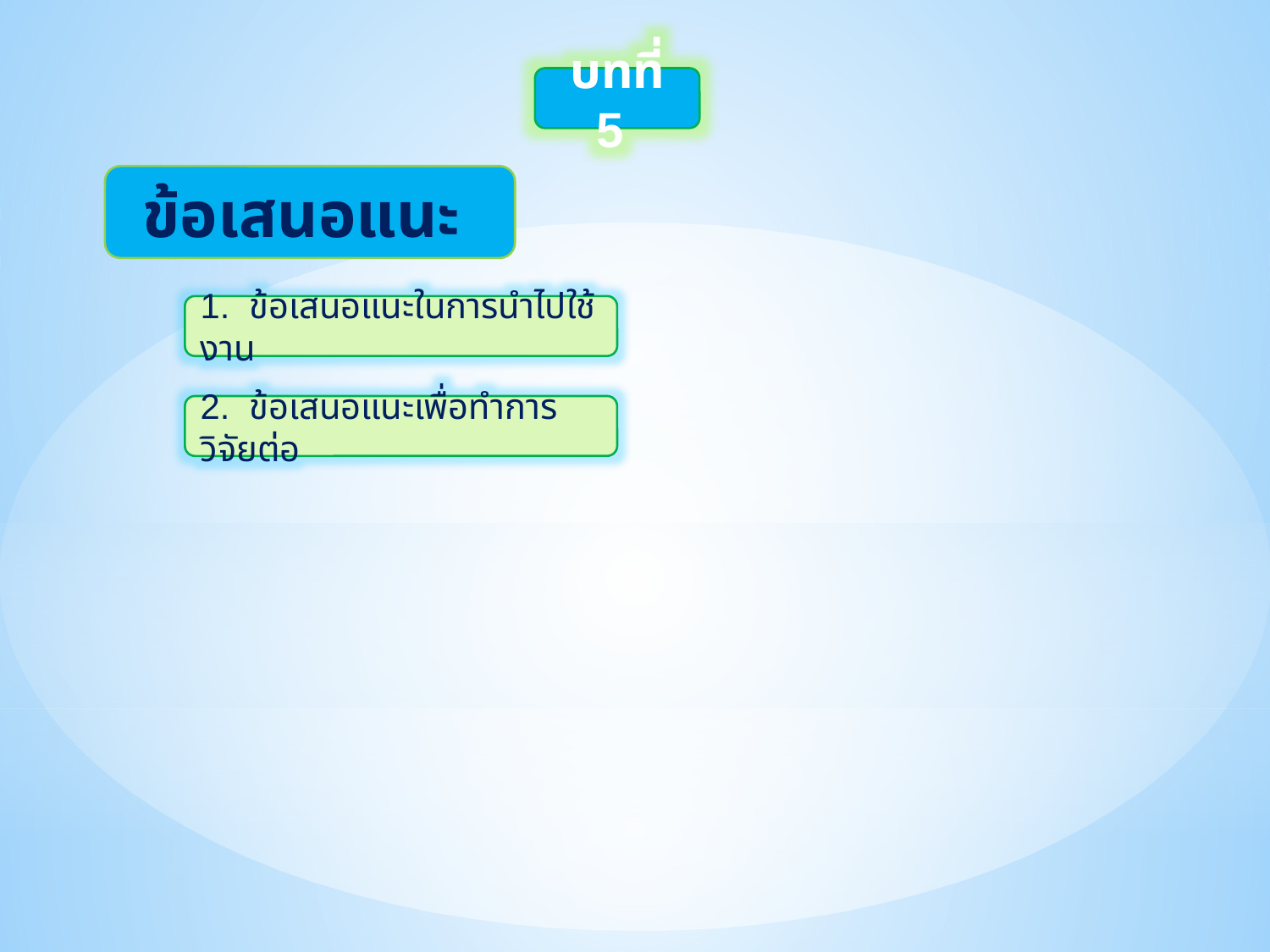

บทที่ 5
ข้อเสนอแนะ
1.  ข้อเสนอแนะในการนำไปใช้งาน
2.  ข้อเสนอแนะเพื่อทำการวิจัยต่อ